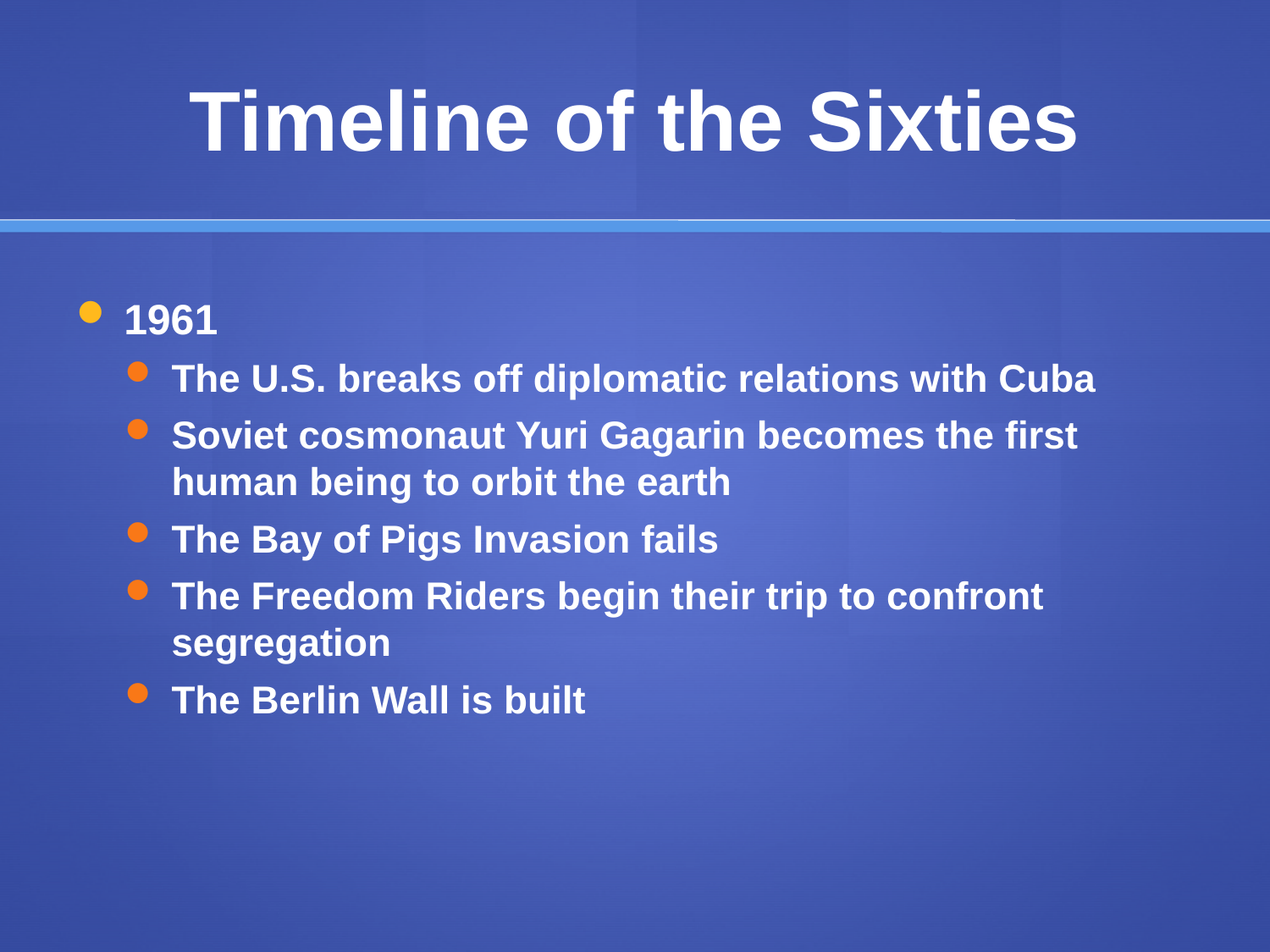

# Timeline of the Sixties
1961
The U.S. breaks off diplomatic relations with Cuba
Soviet cosmonaut Yuri Gagarin becomes the first human being to orbit the earth
The Bay of Pigs Invasion fails
The Freedom Riders begin their trip to confront segregation
The Berlin Wall is built